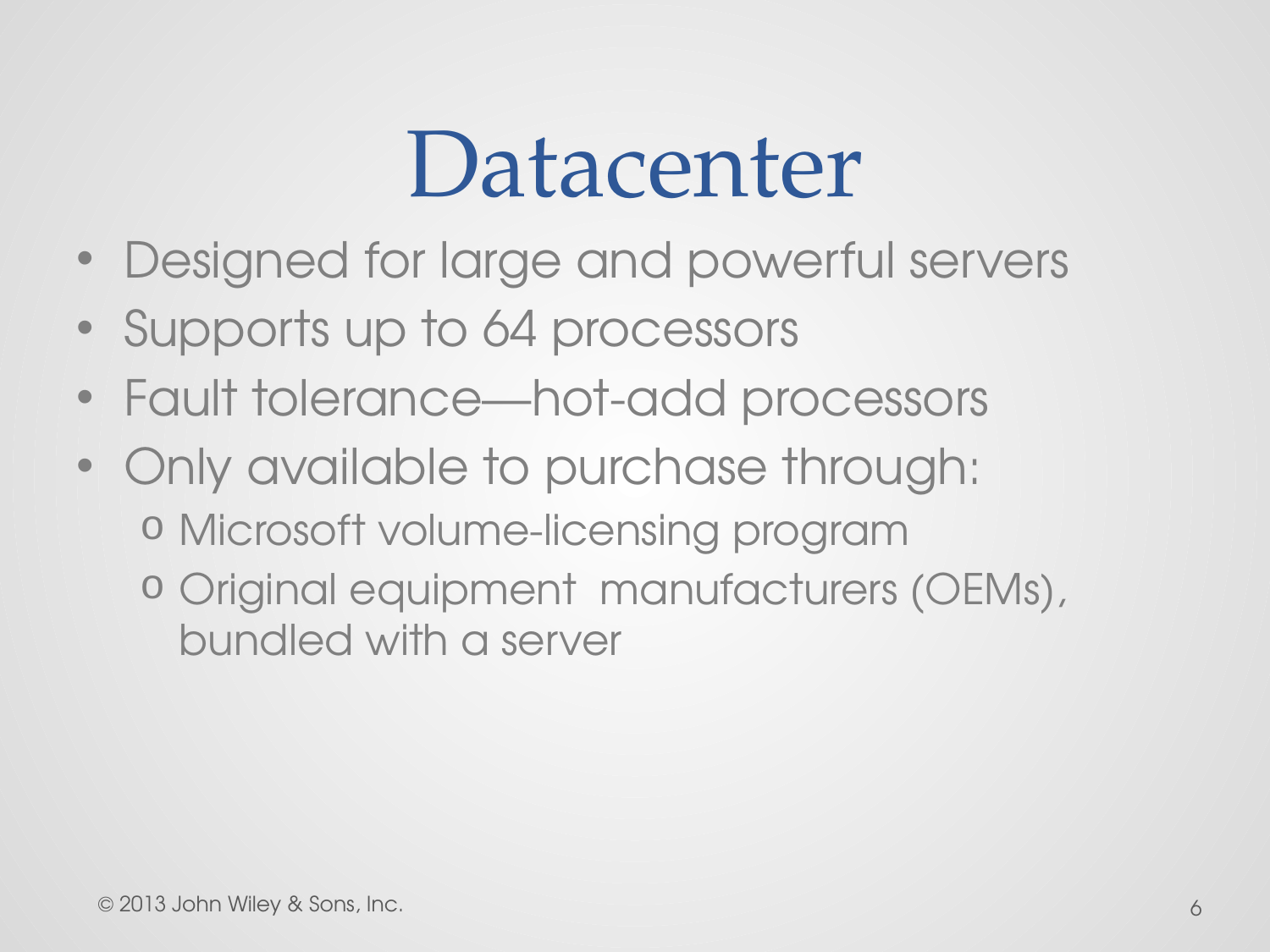

# Datacenter
Designed for large and powerful servers
Supports up to 64 processors
Fault tolerance—hot-add processors
Only available to purchase through:
Microsoft volume-licensing program
Original equipment  manufacturers (OEMs), bundled with a server
© 2013 John Wiley & Sons, Inc.
6